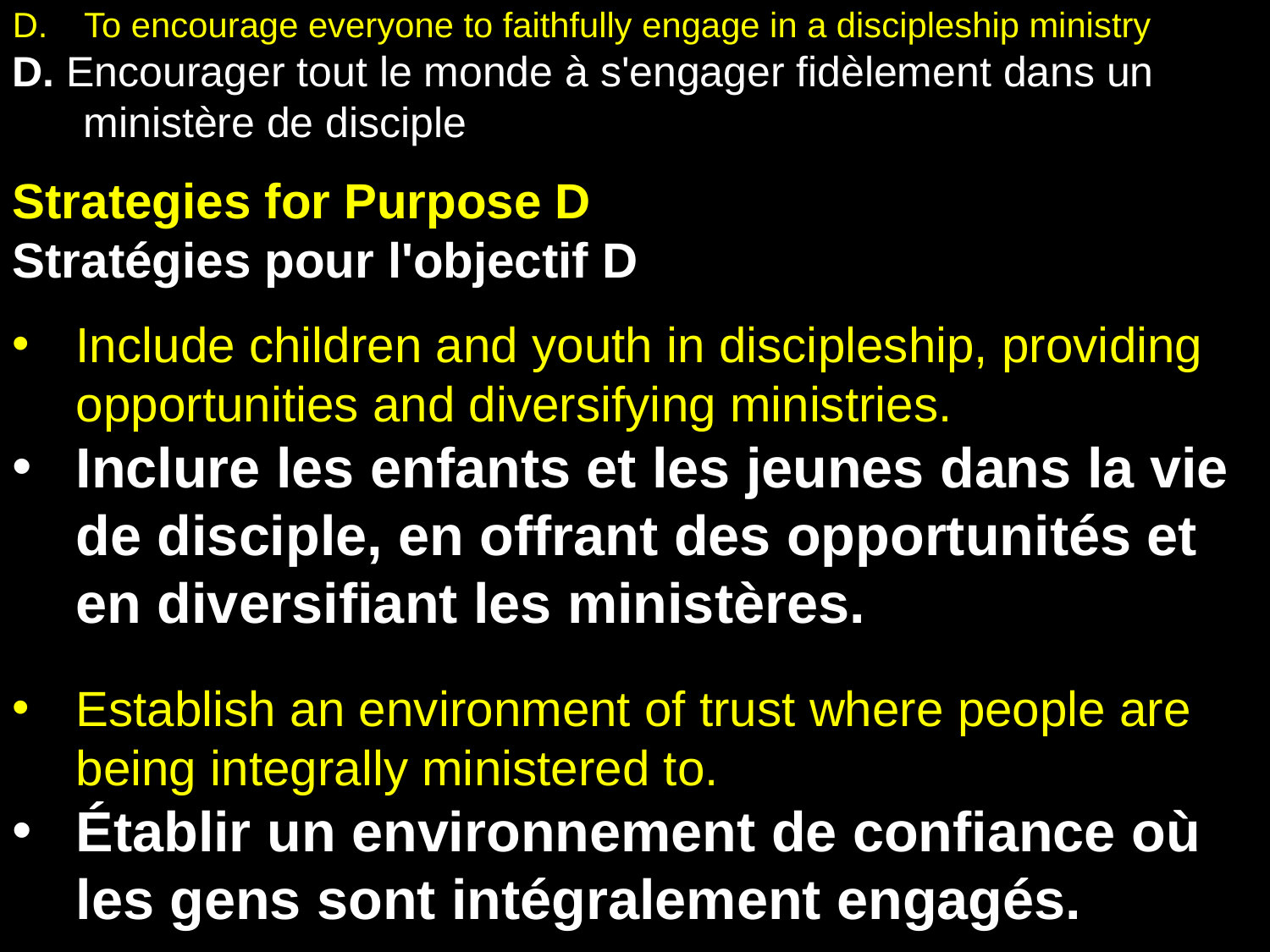

To encourage everyone to faithfully engage in a discipleship ministry
D. Encourager tout le monde à s'engager fidèlement dans un ministère de disciple

Strategies for Purpose D
Stratégies pour l'objectif D

Include children and youth in discipleship, providing opportunities and diversifying ministries.
Inclure les enfants et les jeunes dans la vie de disciple, en offrant des opportunités et en diversifiant les ministères.
Establish an environment of trust where people are being integrally ministered to.
Établir un environnement de confiance où les gens sont intégralement engagés.